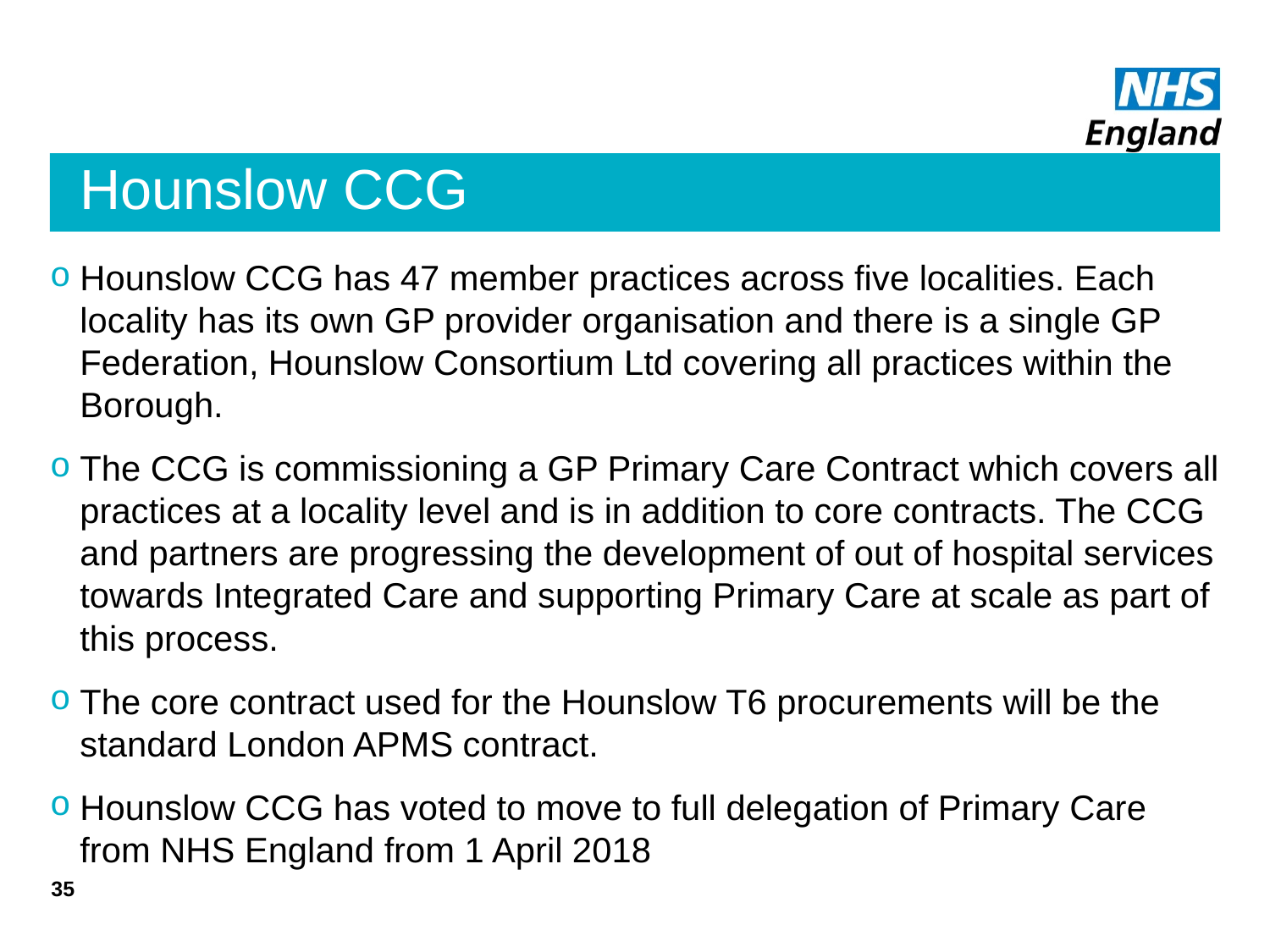

# Hounslow CCG
Hounslow CCG has 47 member practices across five localities. Each locality has its own GP provider organisation and there is a single GP Federation, Hounslow Consortium Ltd covering all practices within the Borough.
The CCG is commissioning a GP Primary Care Contract which covers all practices at a locality level and is in addition to core contracts. The CCG and partners are progressing the development of out of hospital services towards Integrated Care and supporting Primary Care at scale as part of this process.
The core contract used for the Hounslow T6 procurements will be the standard London APMS contract.
Hounslow CCG has voted to move to full delegation of Primary Care from NHS England from 1 April 2018
35